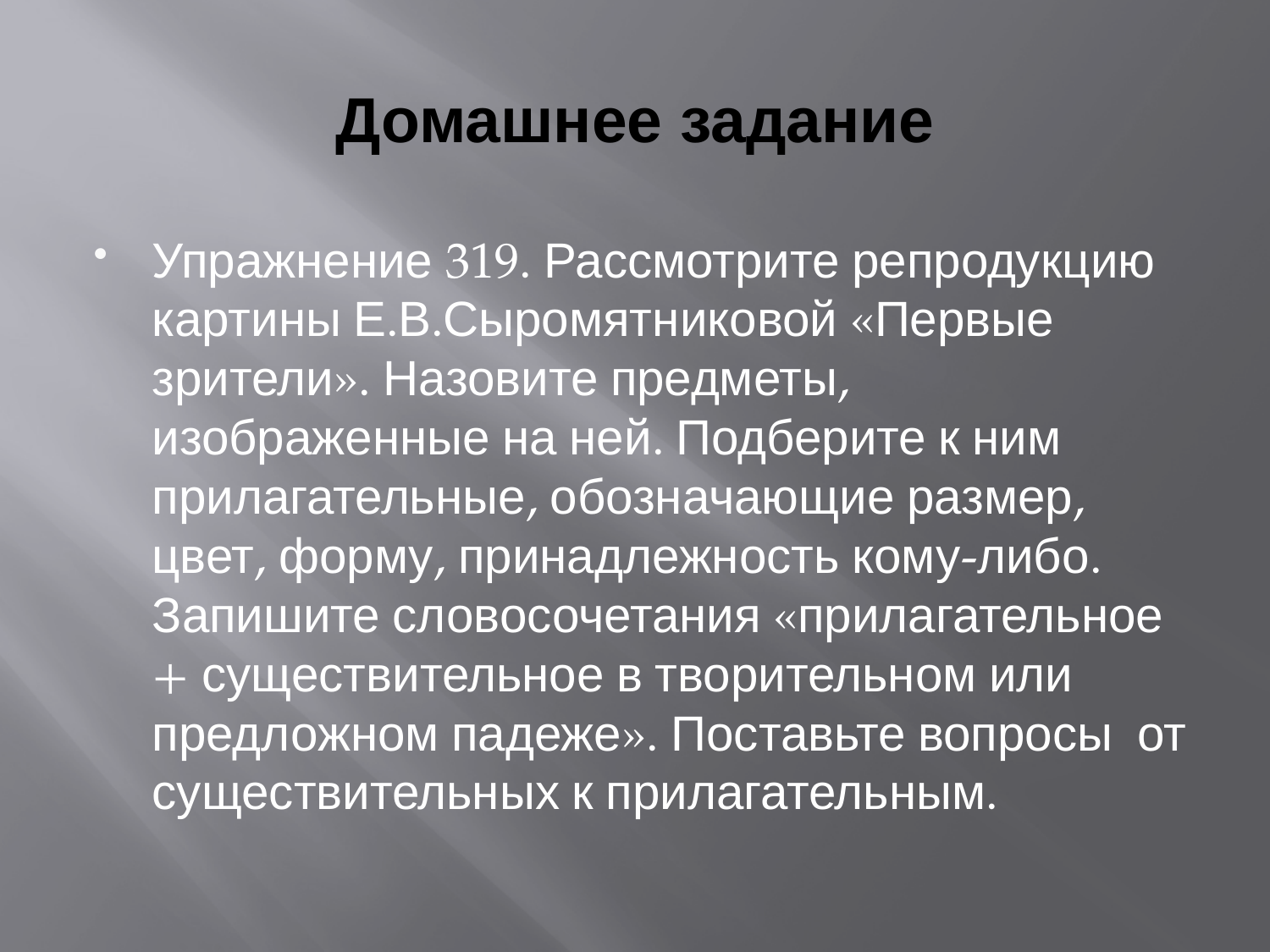

# Домашнее задание
Упражнение 319. Рассмотрите репродукцию картины Е.В.Сыромятниковой «Первые зрители». Назовите предметы, изображенные на ней. Подберите к ним прилагательные, обозначающие размер, цвет, форму, принадлежность кому-либо. Запишите словосочетания «прилагательное + существительное в творительном или предложном падеже». Поставьте вопросы  от существительных к прилагательным.